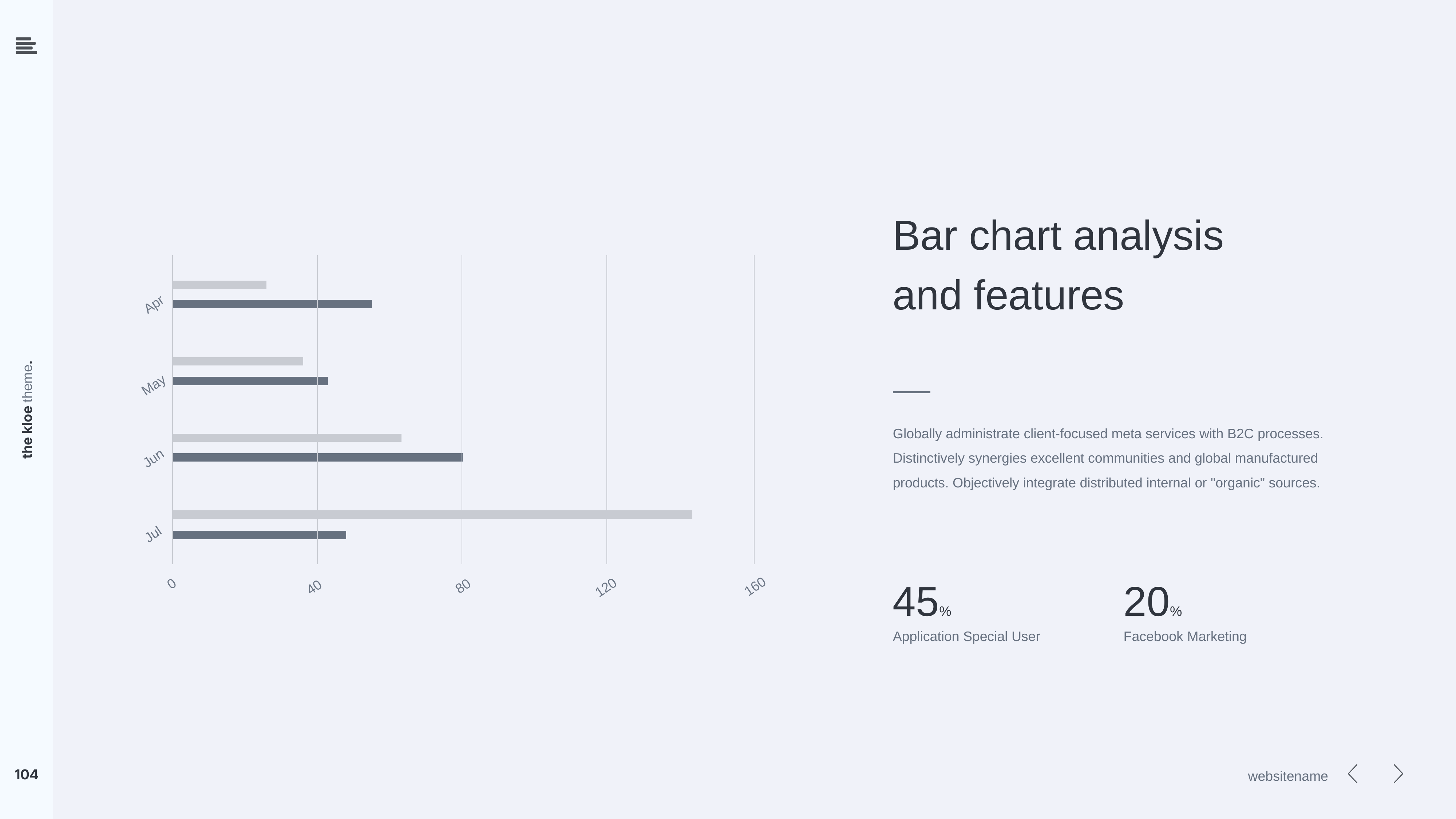

Bar chart analysis
and features

Apr
May
Jun
Jul
0
80
40
160
120
Globally administrate client-focused meta services with B2C processes.
Distinctively synergies excellent communities and global manufactured
products. Objectively integrate distributed internal or "organic" sources.
45%
Application Special User
20%
Facebook Marketing
104